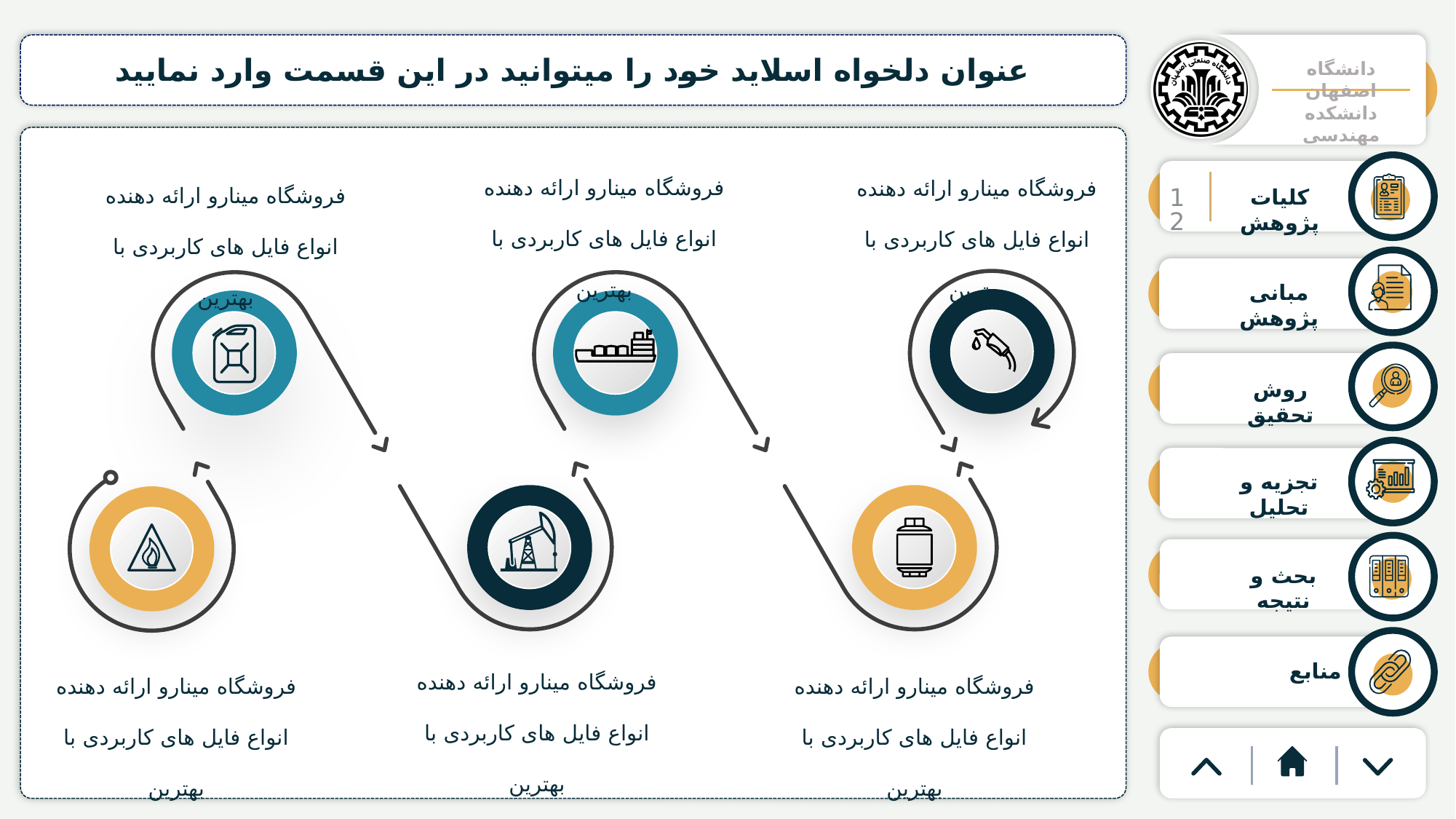

عنوان دلخواه اسلاید خود را میتوانید در این قسمت وارد نمایید
فروشگاه مینارو ارائه دهنده انواع فایل های کاربردی با بهترین
فروشگاه مینارو ارائه دهنده انواع فایل های کاربردی با بهترین
فروشگاه مینارو ارائه دهنده انواع فایل های کاربردی با بهترین
12

فروشگاه مینارو ارائه دهنده انواع فایل های کاربردی با بهترین
فروشگاه مینارو ارائه دهنده انواع فایل های کاربردی با بهترین
فروشگاه مینارو ارائه دهنده انواع فایل های کاربردی با بهترین